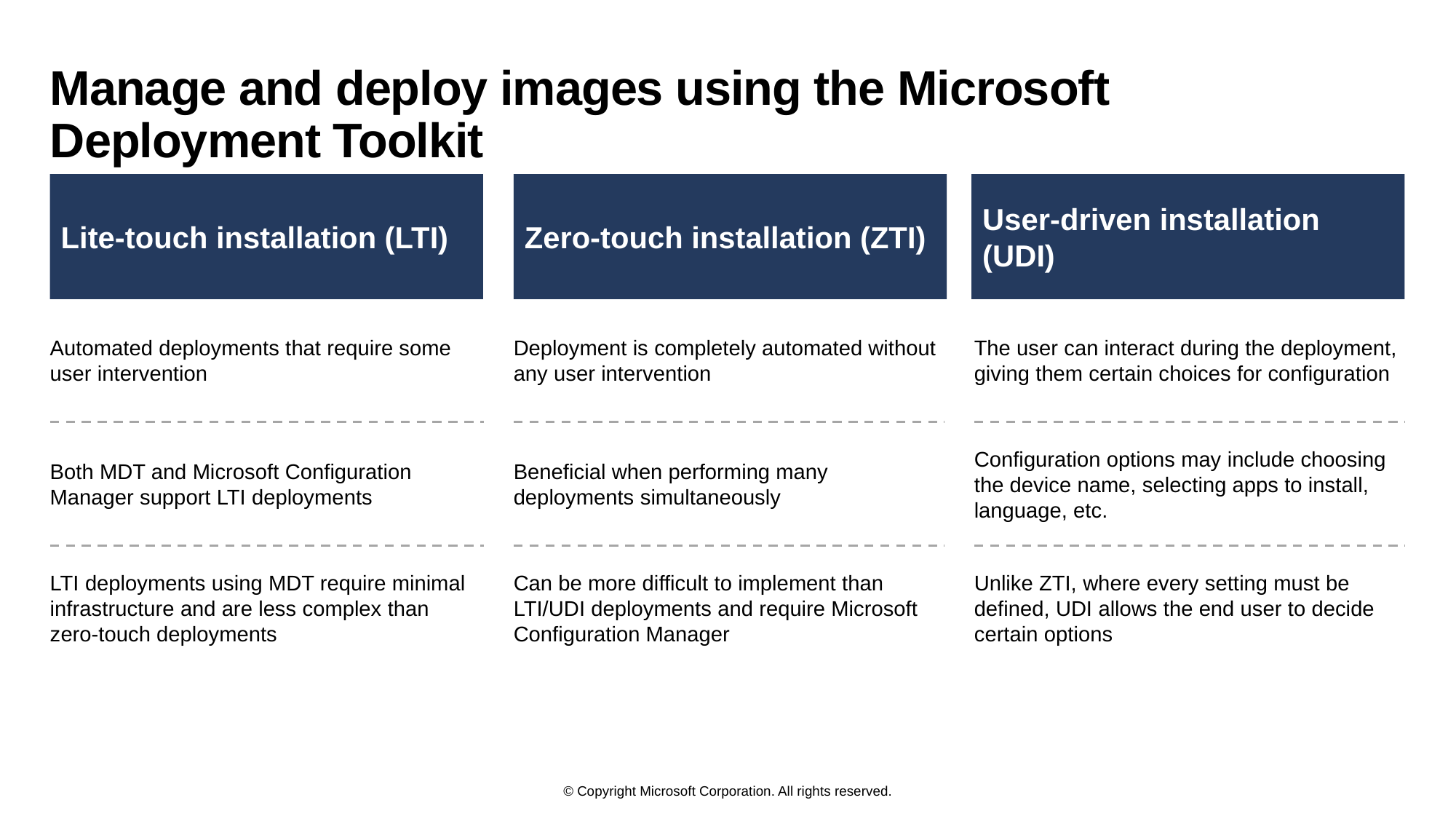

# Manage and deploy images using the Microsoft Deployment Toolkit
Lite-touch installation (LTI)
Zero-touch installation (ZTI)
User-driven installation (UDI)
Automated deployments that require some user intervention
Deployment is completely automated without any user intervention
The user can interact during the deployment, giving them certain choices for configuration
Both MDT and Microsoft Configuration Manager support LTI deployments
Beneficial when performing many deployments simultaneously
Configuration options may include choosing the device name, selecting apps to install, language, etc.
LTI deployments using MDT require minimal infrastructure and are less complex than zero-touch deployments
Can be more difficult to implement than LTI/UDI deployments and require Microsoft Configuration Manager
Unlike ZTI, where every setting must be defined, UDI allows the end user to decide certain options